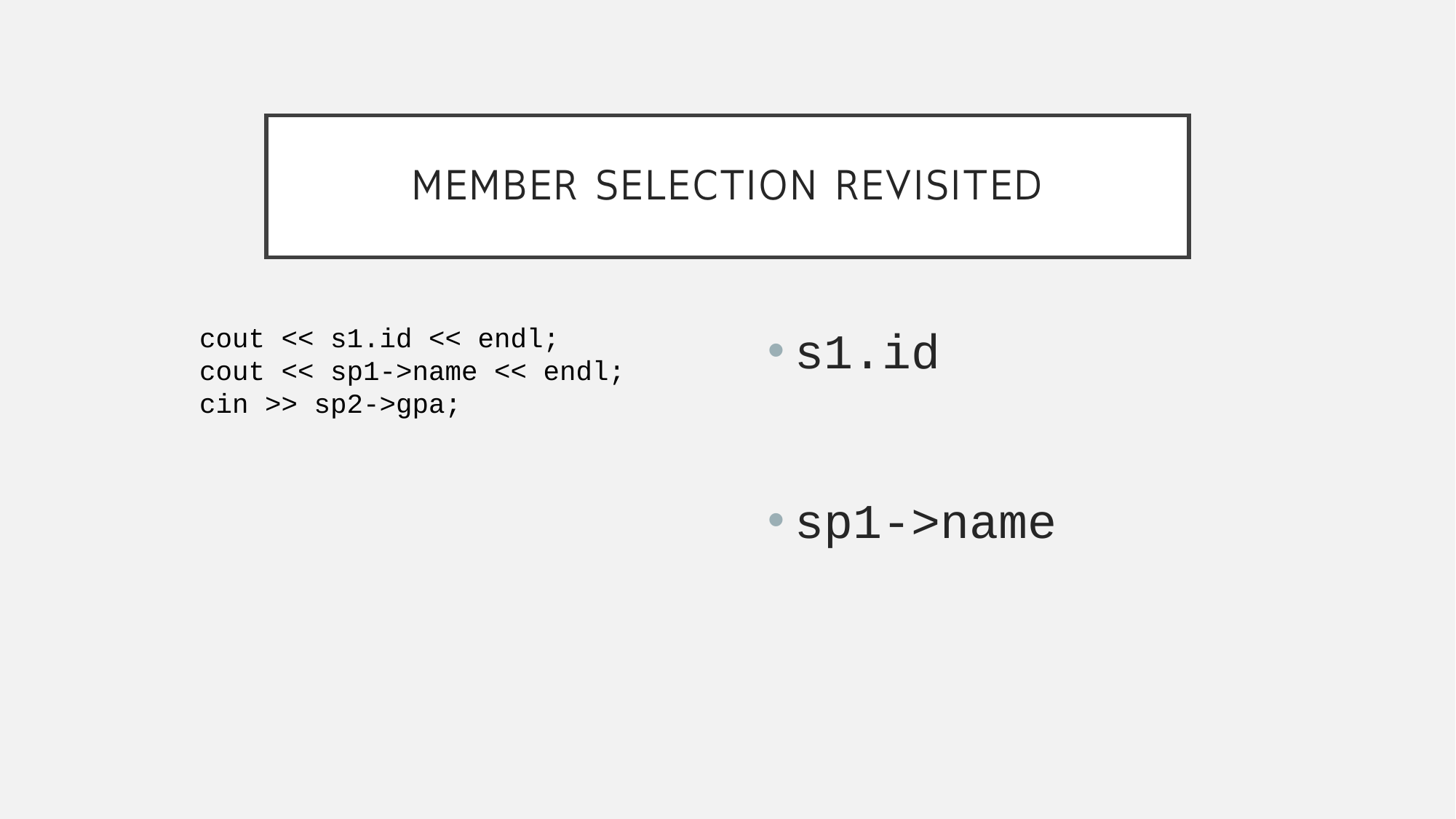

# Member Selection Revisited
cout << s1.id << endl;
cout << sp1->name << endl;
cin >> sp2->gpa;
s1.id

sp1->name